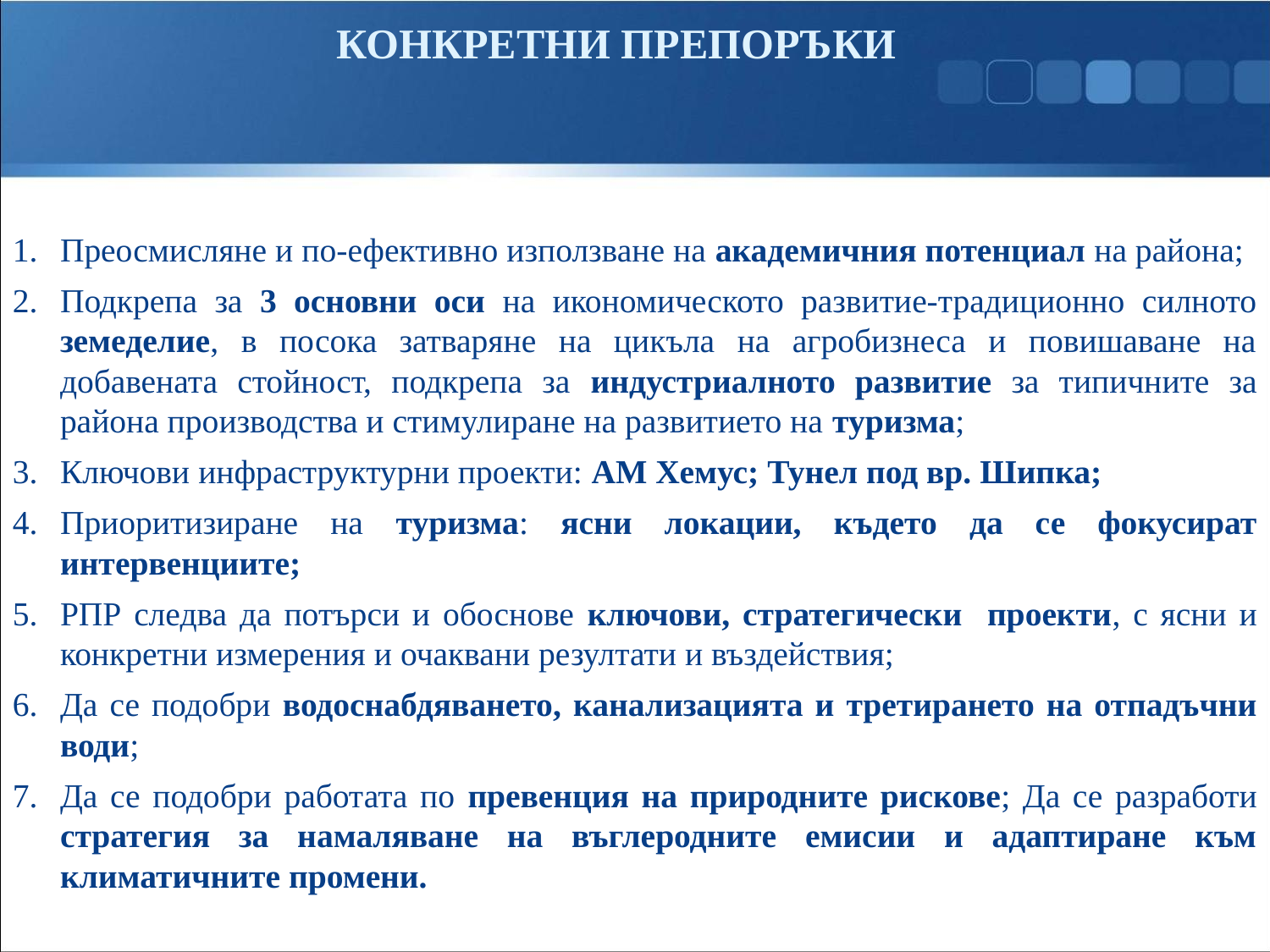

# КОНКРЕТНИ ПРЕПОРЪКИ
Преосмисляне и по-ефективно използване на академичния потенциал на района;
Подкрепа за 3 основни оси на икономическото развитие-традиционно силното земеделие, в посока затваряне на цикъла на агробизнеса и повишаване на добавената стойност, подкрепа за индустриалното развитие за типичните за района производства и стимулиране на развитието на туризма;
Ключови инфраструктурни проекти: АМ Хемус; Тунел под вр. Шипка;
Приоритизиране на туризма: ясни локации, където да се фокусират интервенциите;
РПР следва да потърси и обоснове ключови, стратегически  проекти, с ясни и конкретни измерения и очаквани резултати и въздействия;
Да се подобри водоснабдяването, канализацията и третирането на отпадъчни води;
Да се подобри работата по превенция на природните рискове; Да се разработи стратегия за намаляване на въглеродните емисии и адаптиране към климатичните промени.